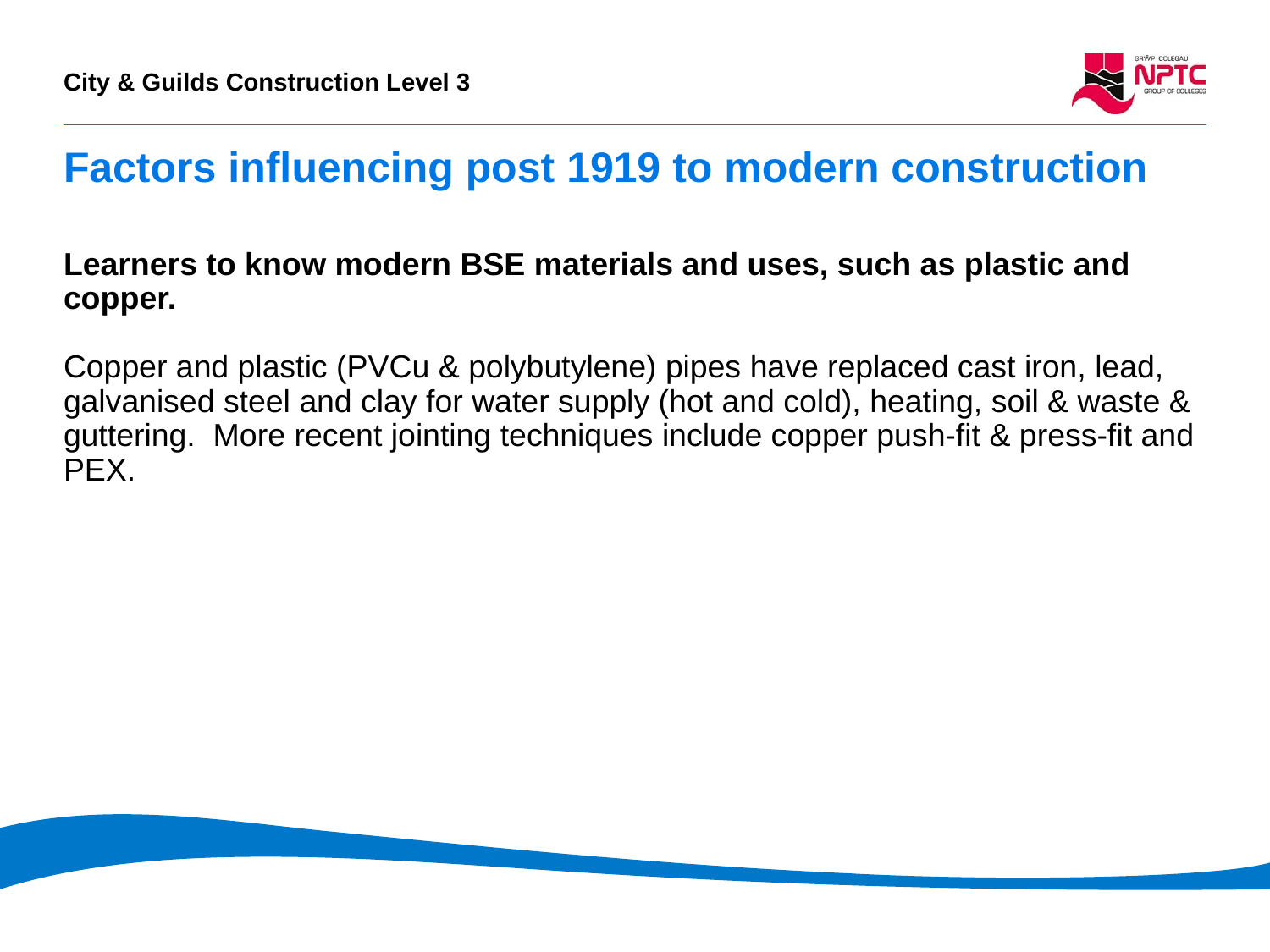

# Factors influencing post 1919 to modern construction

Learners to know modern BSE materials and uses, such as plastic and copper.

Copper and plastic (PVCu & polybutylene) pipes have replaced cast iron, lead, galvanised steel and clay for water supply (hot and cold), heating, soil & waste & guttering.  More recent jointing techniques include copper push-fit & press-fit and PEX.